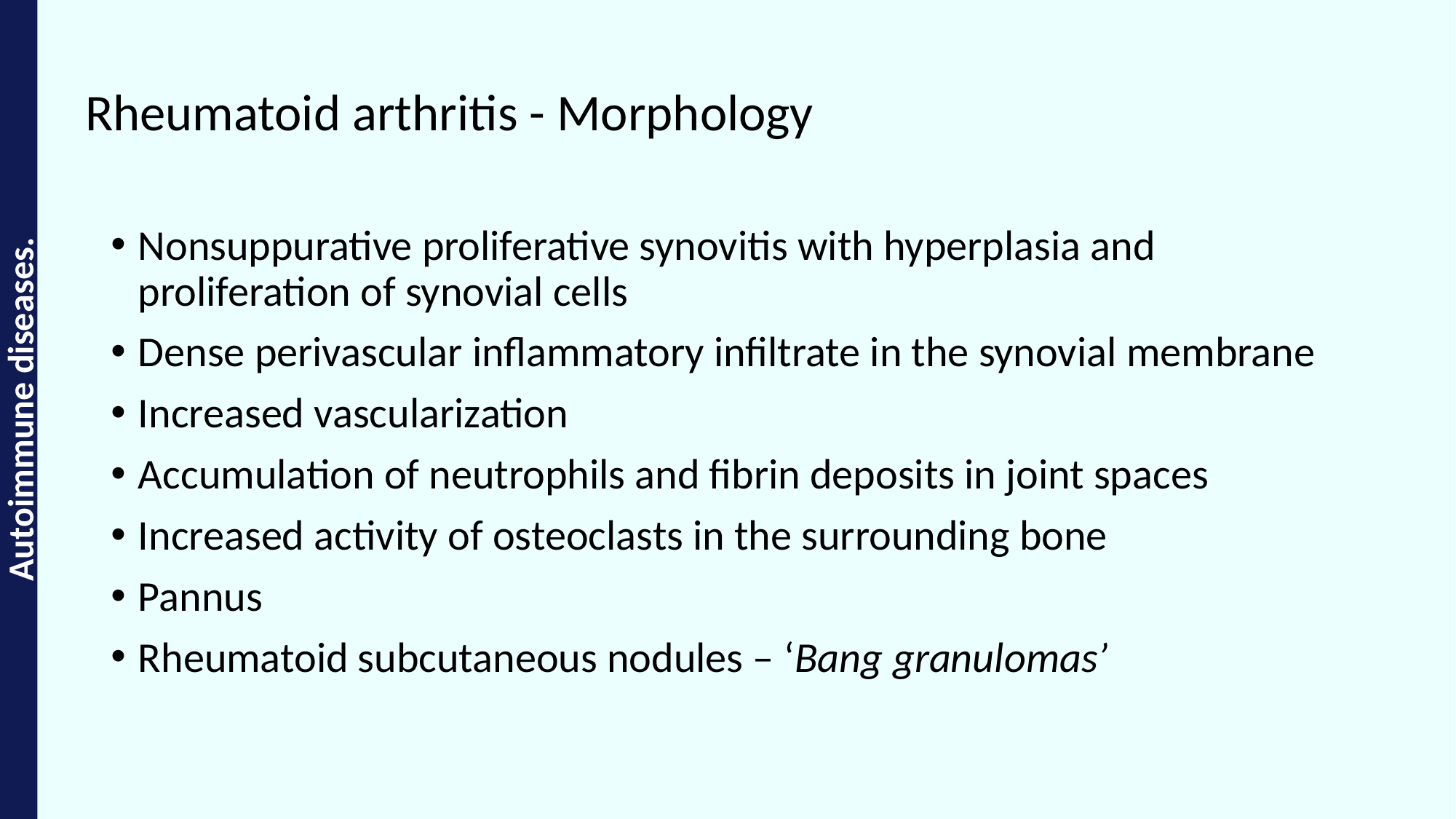

Autoimmune diseases.
Rheumatoid arthritis - Morphology
Nonsuppurative proliferative synovitis with hyperplasia and proliferation of synovial cells
Dense perivascular inflammatory infiltrate in the synovial membrane
Increased vascularization
Accumulation of neutrophils and fibrin deposits in joint spaces
Increased activity of osteoclasts in the surrounding bone
Pannus
Rheumatoid subcutaneous nodules – ‘Bang granulomas’